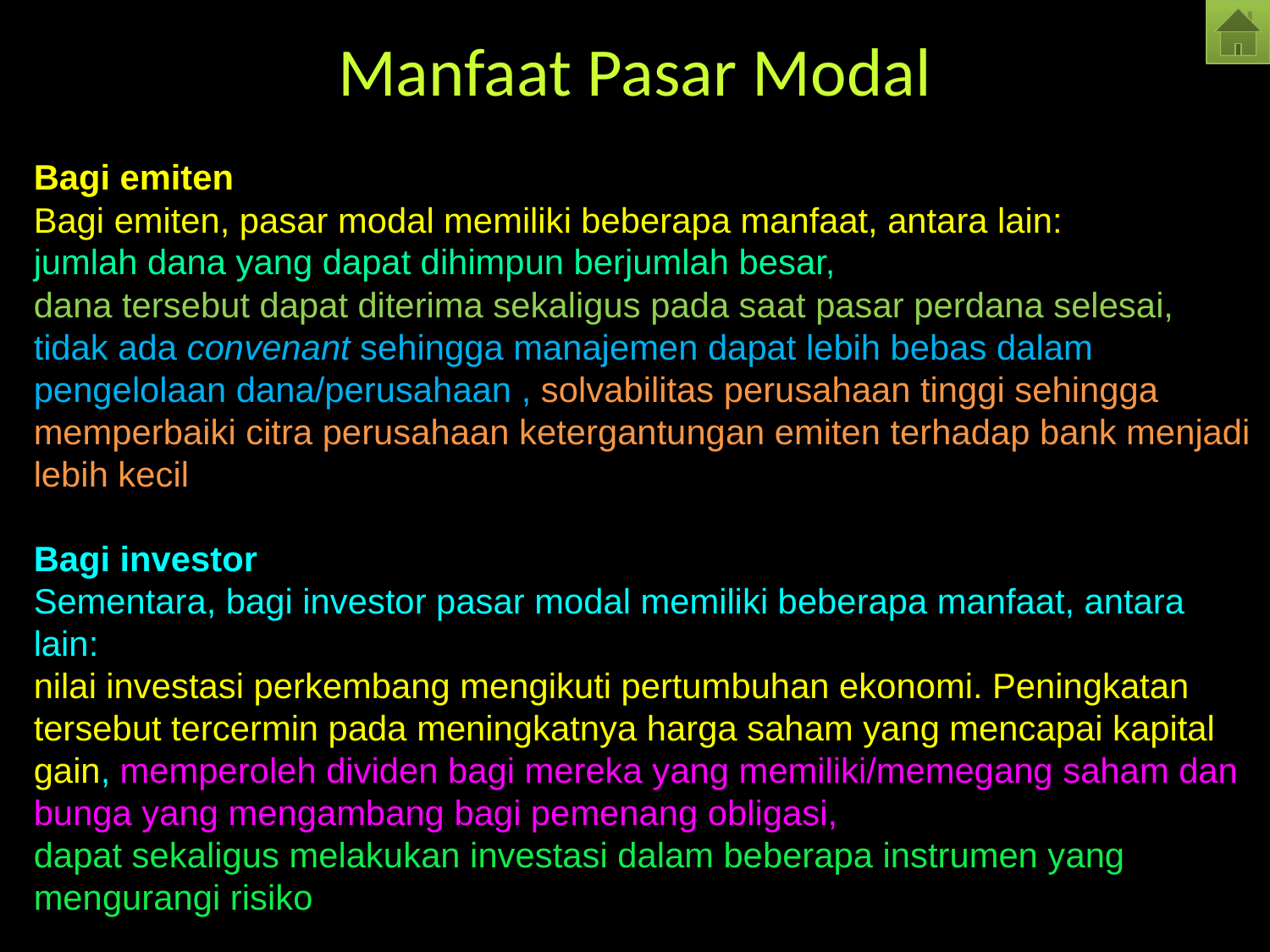

# Manfaat Pasar Modal
Bagi emiten
Bagi emiten, pasar modal memiliki beberapa manfaat, antara lain:
jumlah dana yang dapat dihimpun berjumlah besar,
dana tersebut dapat diterima sekaligus pada saat pasar perdana selesai,
tidak ada convenant sehingga manajemen dapat lebih bebas dalam pengelolaan dana/perusahaan , solvabilitas perusahaan tinggi sehingga memperbaiki citra perusahaan ketergantungan emiten terhadap bank menjadi lebih kecil

Bagi investor
Sementara, bagi investor pasar modal memiliki beberapa manfaat, antara lain:
nilai investasi perkembang mengikuti pertumbuhan ekonomi. Peningkatan tersebut tercermin pada meningkatnya harga saham yang mencapai kapital gain, memperoleh dividen bagi mereka yang memiliki/memegang saham dan bunga yang mengambang bagi pemenang obligasi,
dapat sekaligus melakukan investasi dalam beberapa instrumen yang mengurangi risiko